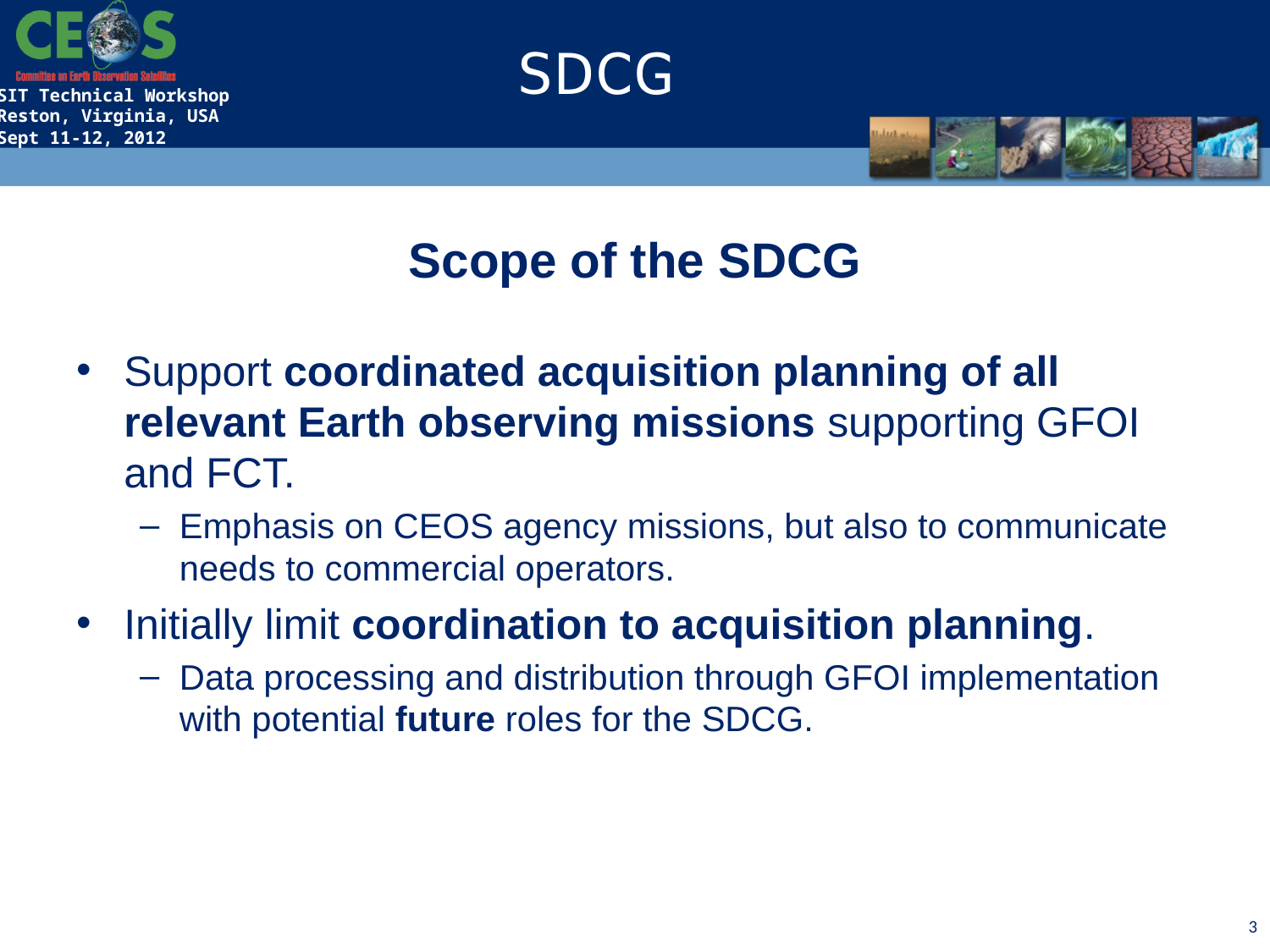

SDCG
Scope of the SDCG
Support coordinated acquisition planning of all relevant Earth observing missions supporting GFOI and FCT.
Emphasis on CEOS agency missions, but also to communicate needs to commercial operators.
Initially limit coordination to acquisition planning.
Data processing and distribution through GFOI implementation with potential future roles for the SDCG.
3